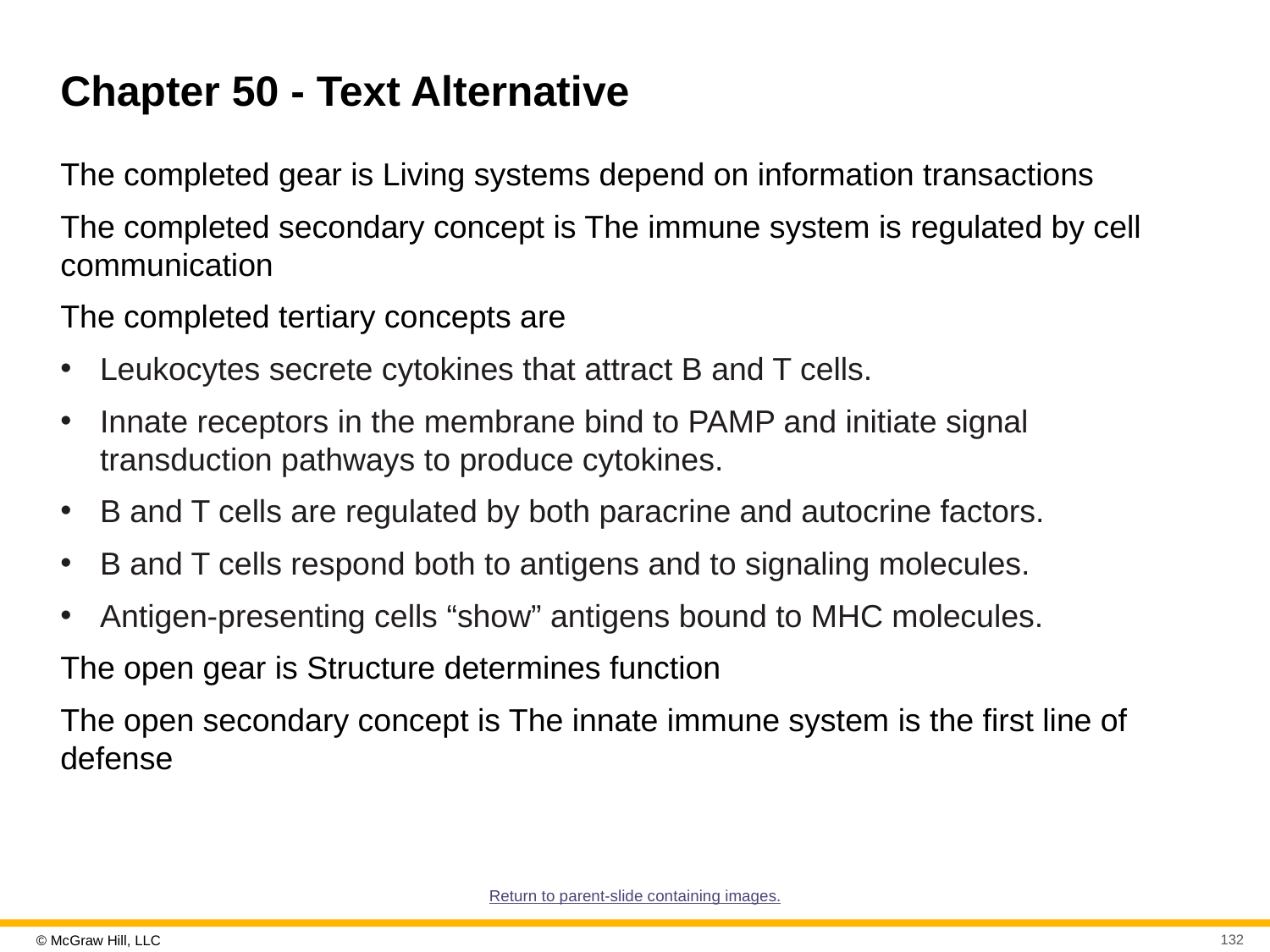

# Chapter 50 - Text Alternative
The completed gear is Living systems depend on information transactions
The completed secondary concept is The immune system is regulated by cell communication
The completed tertiary concepts are
Leukocytes secrete cytokines that attract B and T cells.
Innate receptors in the membrane bind to PAMP and initiate signal transduction pathways to produce cytokines.
B and T cells are regulated by both paracrine and autocrine factors.
B and T cells respond both to antigens and to signaling molecules.
Antigen-presenting cells “show” antigens bound to MHC molecules.
The open gear is Structure determines function
The open secondary concept is The innate immune system is the first line of defense
Return to parent-slide containing images.
132